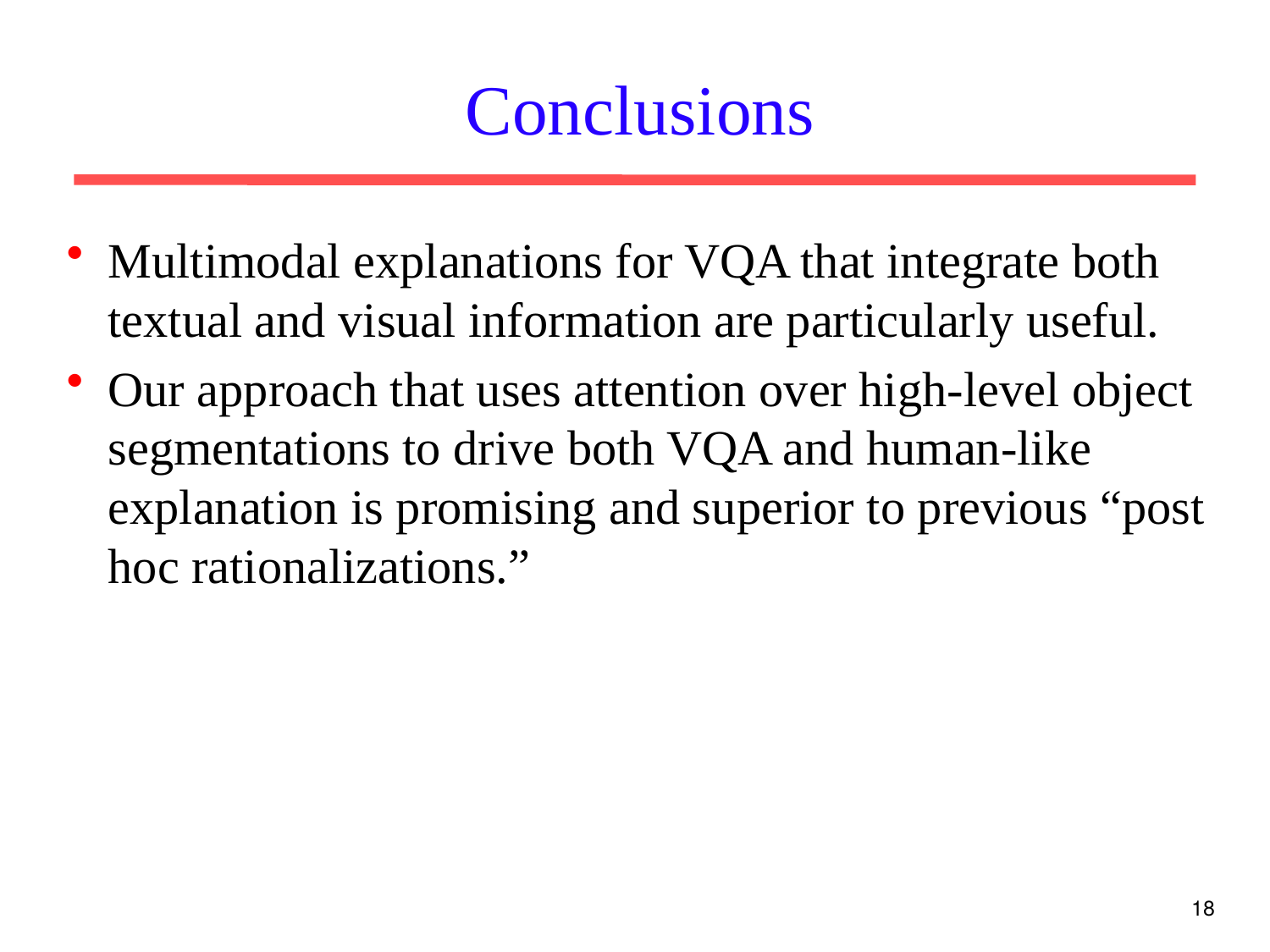

Conclusions
Multimodal explanations for VQA that integrate both textual and visual information are particularly useful.
Our approach that uses attention over high-level object segmentations to drive both VQA and human-like explanation is promising and superior to previous “post hoc rationalizations.”

18